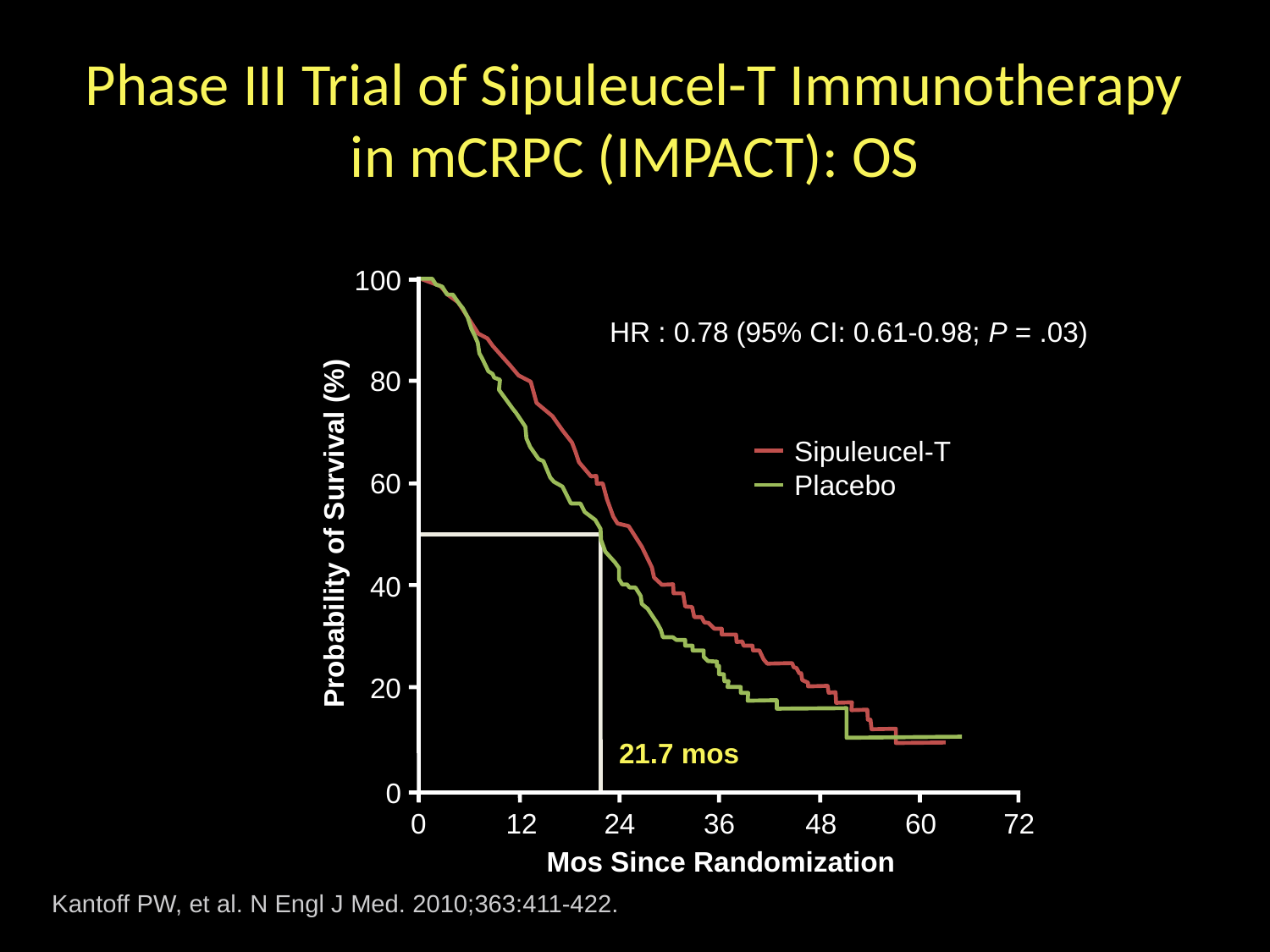

# Phase III Trial of Sipuleucel-T Immunotherapy in mCRPC (IMPACT): OS
100

HR : 0.78 (95% CI: 0.61-0.98; P = .03)
80

Sipuleucel-T
Placebo
60

Probability of Survival (%)

40

20

21.7 mos
0

0
12
24
36
48
60
72
Mos Since Randomization
Kantoff PW, et al. N Engl J Med. 2010;363:411-422.